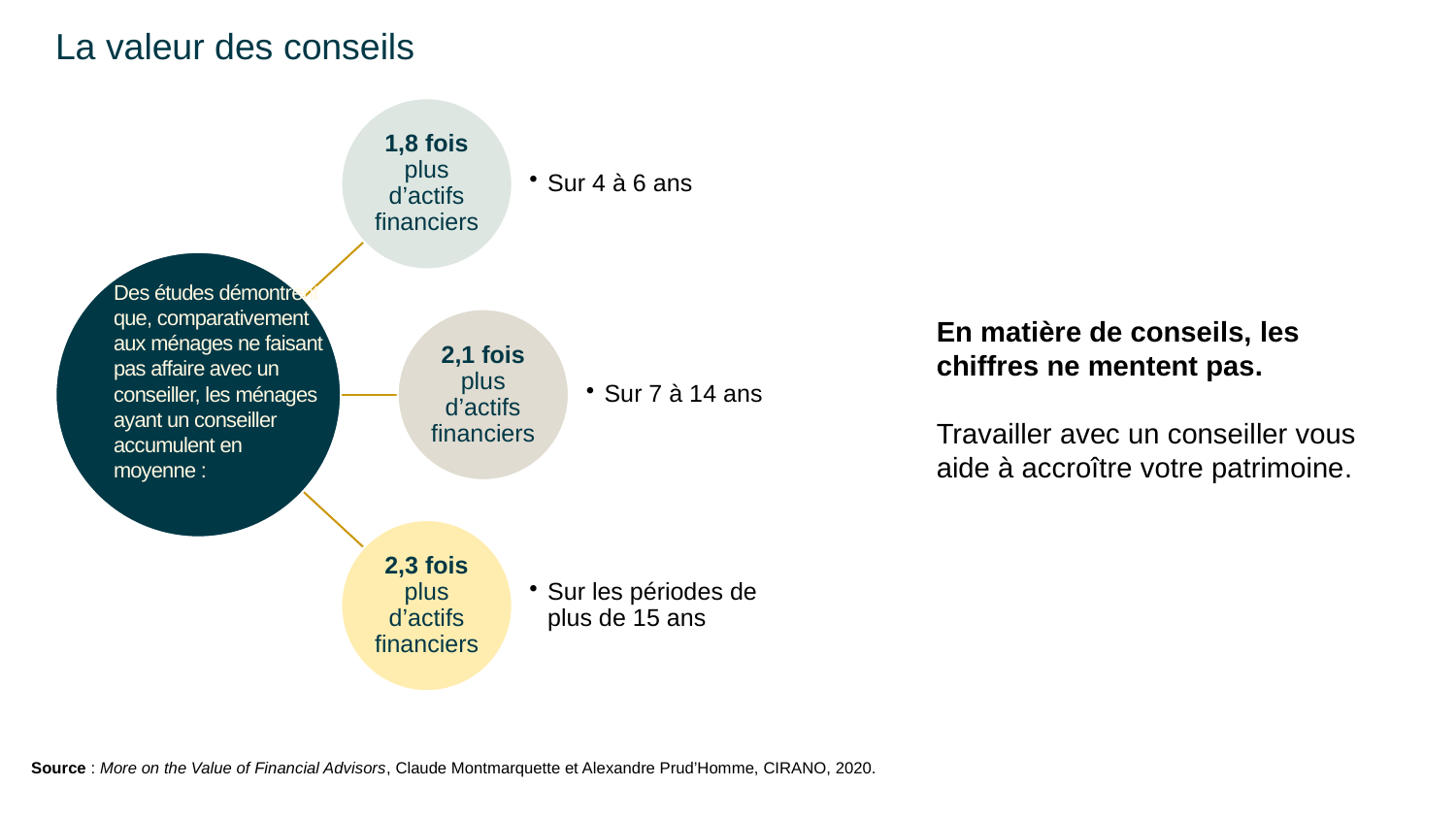

La valeur des conseils
1,8 fois plus d’actifs financiers
Sur 4 à 6 ans
2,1 fois plus d’actifs financiers
Sur 7 à 14 ans
2,3 fois plus d’actifs financiers
Sur les périodes de plus de 15 ans
Des études démontrent que, comparativement aux ménages ne faisant pas affaire avec un conseiller, les ménages ayant un conseiller accumulent en moyenne :
En matière de conseils, les chiffres ne mentent pas.

Travailler avec un conseiller vous aide à accroître votre patrimoine.
Source : More on the Value of Financial Advisors, Claude Montmarquette et Alexandre Prud’Homme, CIRANO, 2020.